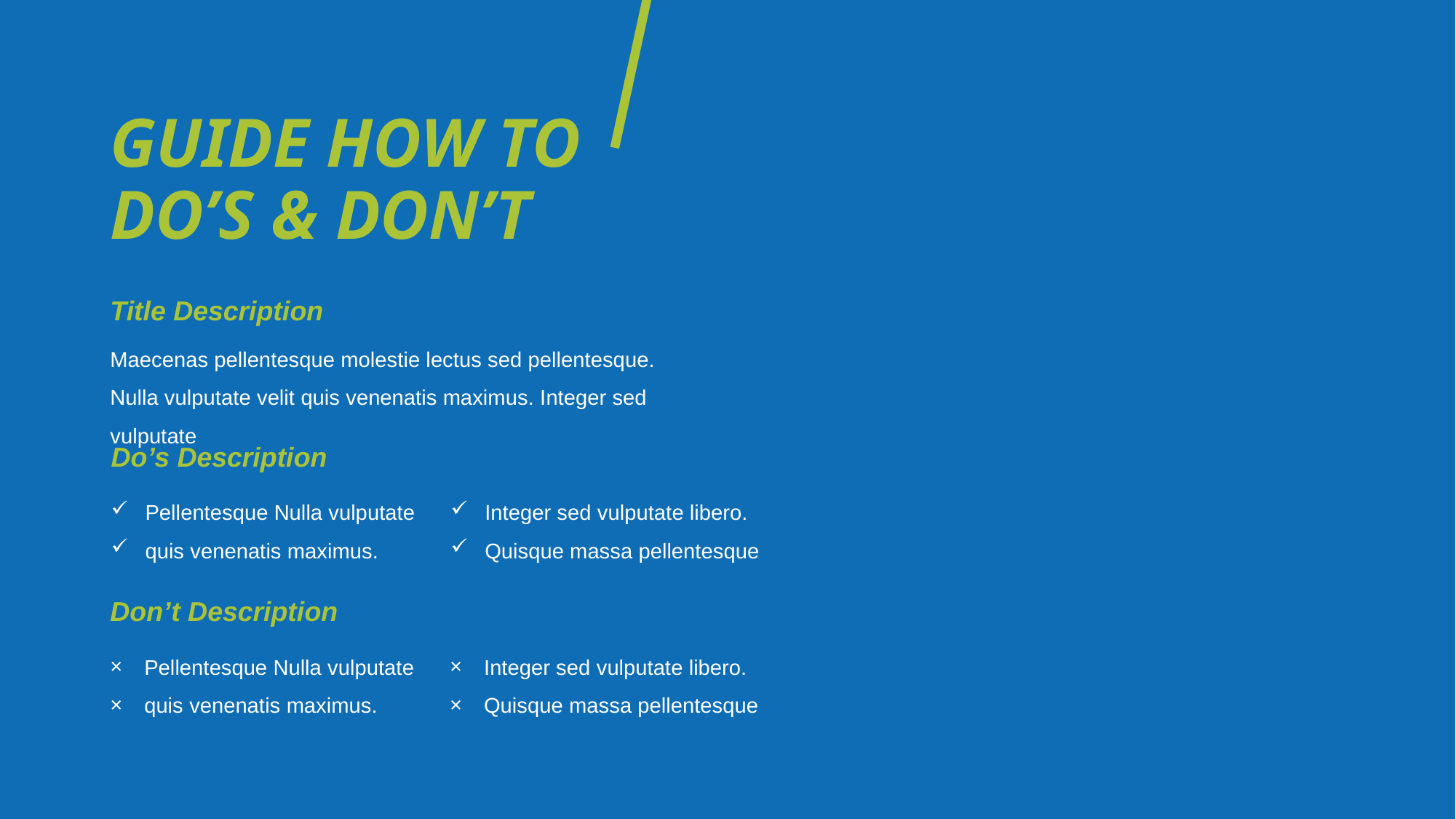

# GUIDE HOW TO DO’S & DON’T
Title Description
Maecenas pellentesque molestie lectus sed pellentesque. Nulla vulputate velit quis venenatis maximus. Integer sed vulputate
Do’s Description
Pellentesque Nulla vulputate
quis venenatis maximus.
Integer sed vulputate libero.
Quisque massa pellentesque
Don’t Description
Pellentesque Nulla vulputate
quis venenatis maximus.
Integer sed vulputate libero.
Quisque massa pellentesque